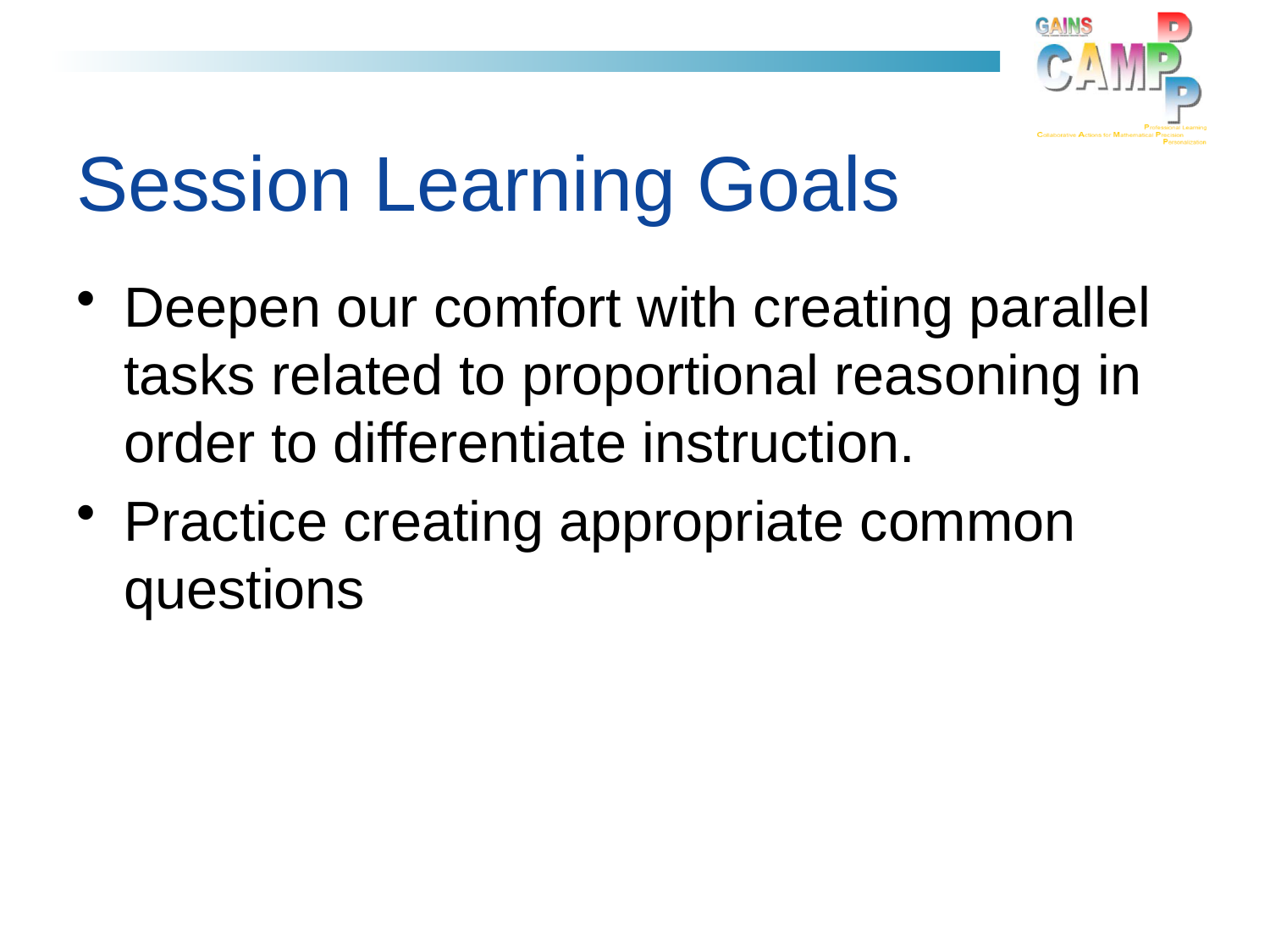

# Session Learning Goals
Deepen our comfort with creating parallel tasks related to proportional reasoning in order to differentiate instruction.
Practice creating appropriate common questions